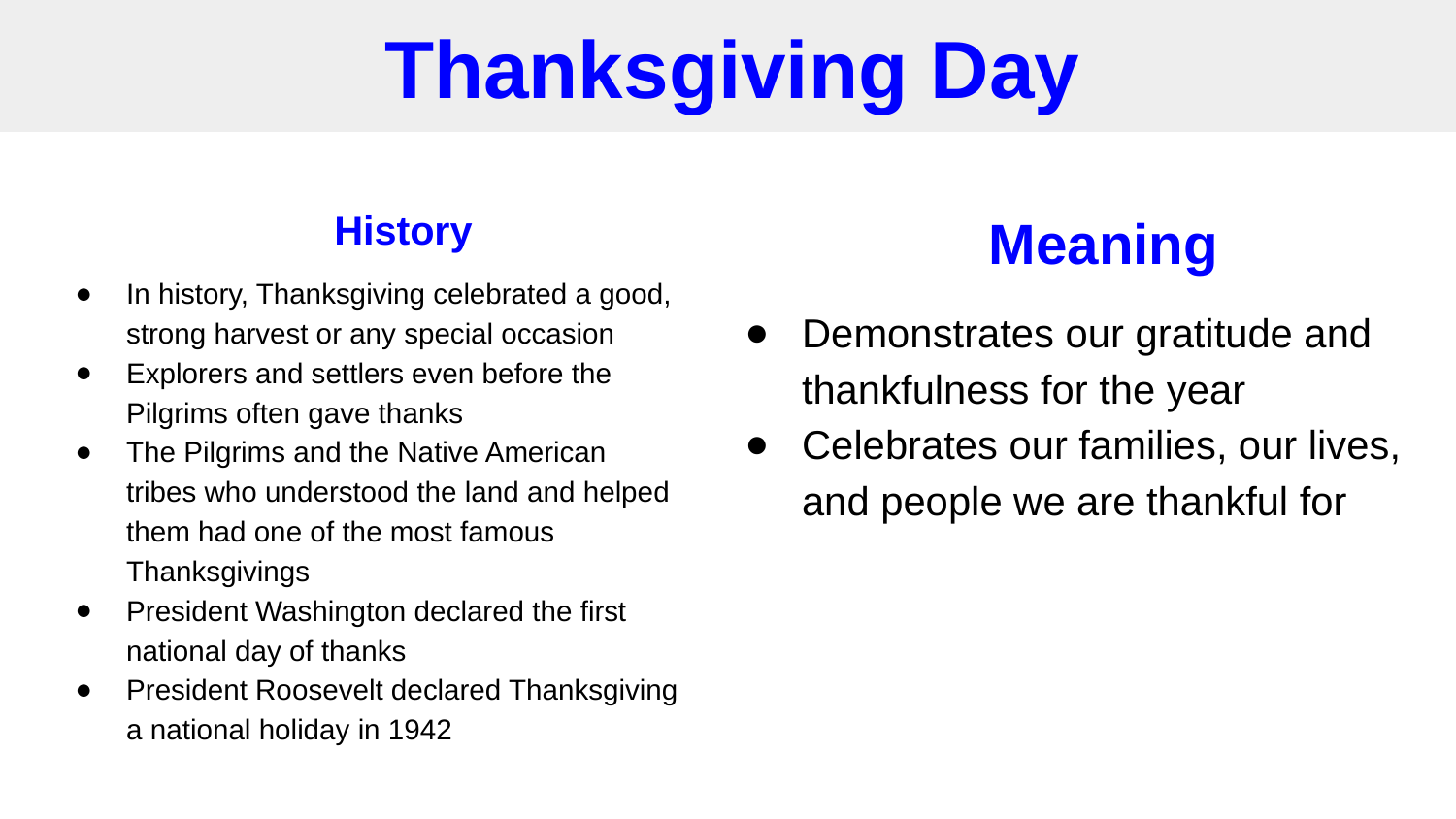

# Thanksgiving Day
History
In history, Thanksgiving celebrated a good, strong harvest or any special occasion
Explorers and settlers even before the Pilgrims often gave thanks
The Pilgrims and the Native American tribes who understood the land and helped them had one of the most famous Thanksgivings
President Washington declared the first national day of thanks
President Roosevelt declared Thanksgiving a national holiday in 1942
Meaning
Demonstrates our gratitude and thankfulness for the year
Celebrates our families, our lives, and people we are thankful for